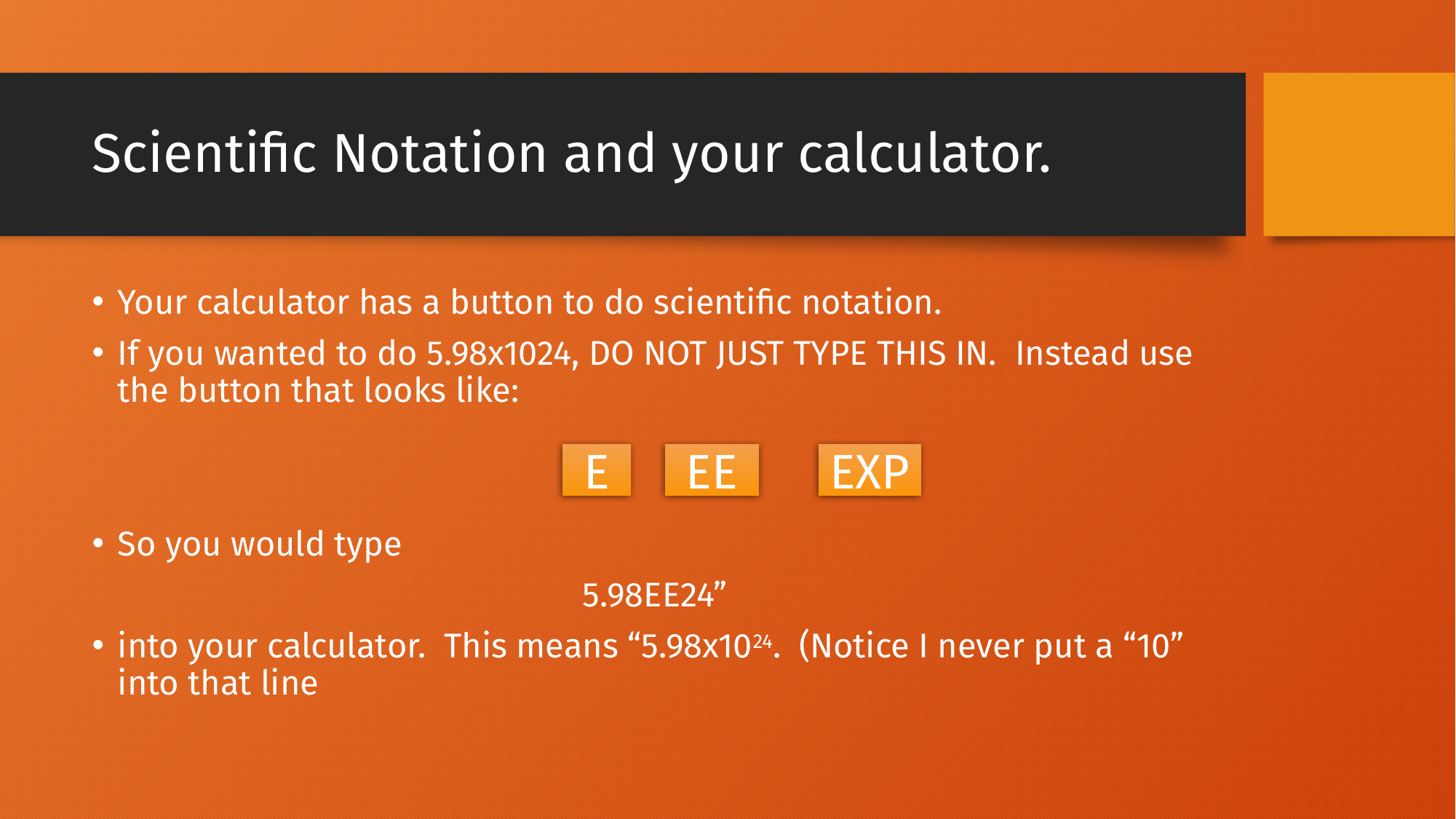

# Scientific Notation and your calculator.
Your calculator has a button to do scientific notation.
If you wanted to do 5.98x1024, DO NOT JUST TYPE THIS IN.  Instead use the button that looks like:

So you would type
5.98EE24”
into your calculator.  This means “5.98x1024.  (Notice I never put a “10” into that line
E
EE
EXP